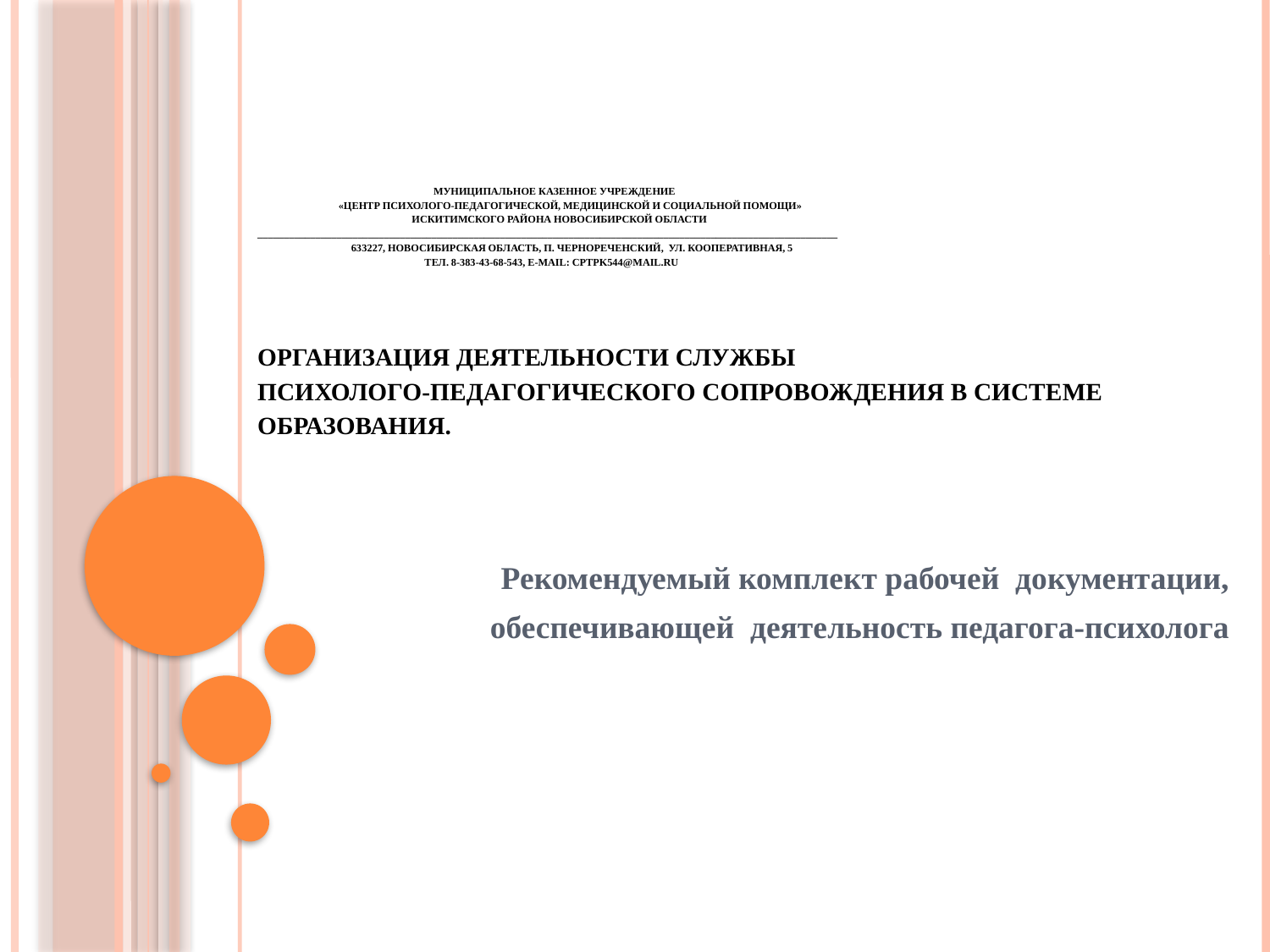

# Муниципальное казенное учреждение «Центр психолого-педагогической, медицинской и социальной помощи» Искитимского района Новосибирской области ______________________________________________________________________________________________________________ 633227, Новосибирская область, п. Чернореченский,  ул. Кооперативная, 5 тел. 8-383-43-68-543, e-mail: cptpk544@mail.ru Организация деятельности службы психолого-педагогического сопровождения в системе образования.
Рекомендуемый комплект рабочей  документации,
обеспечивающей  деятельность педагога-психолога